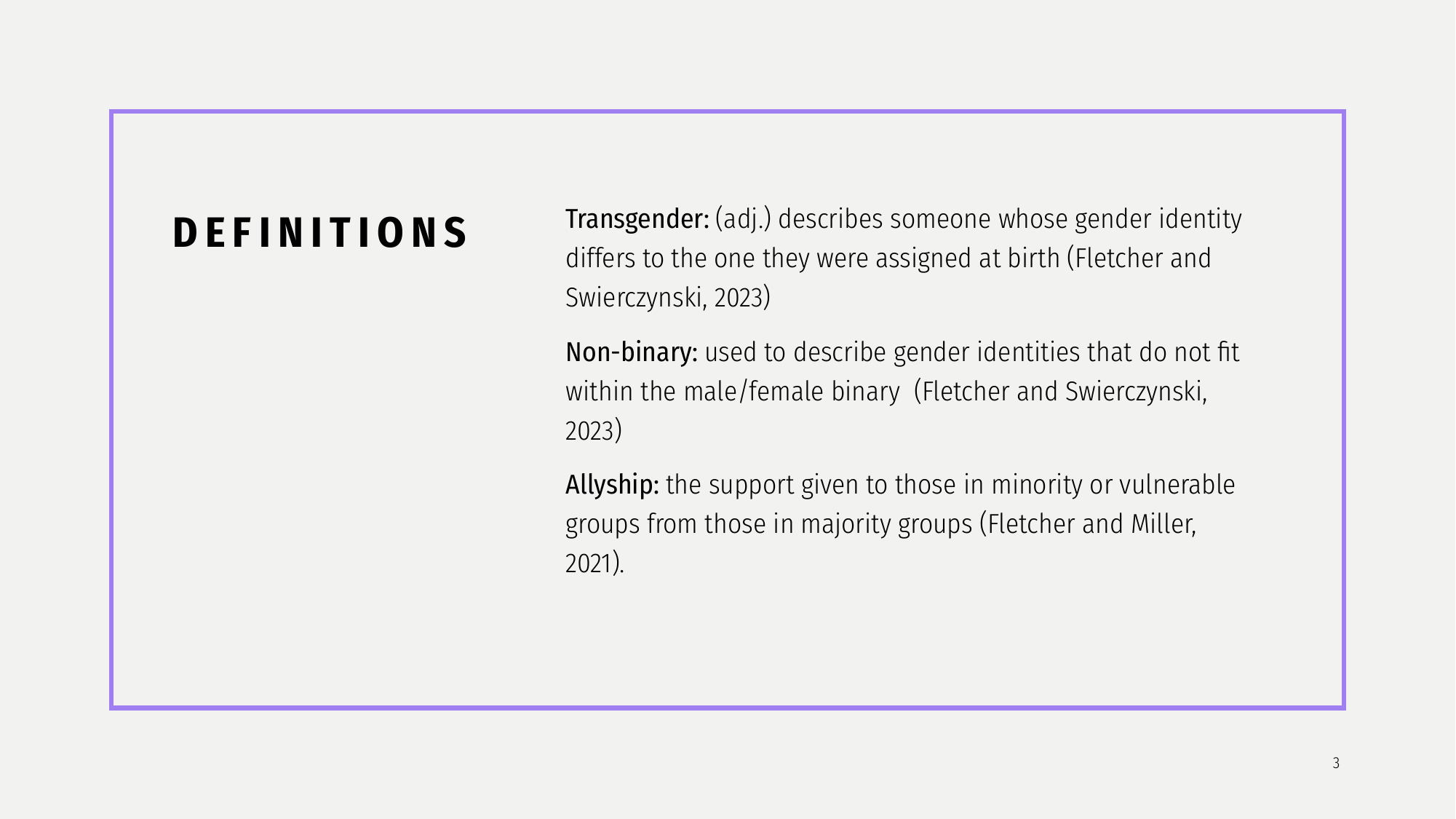

# Definitions
Transgender: (adj.) describes someone whose gender identity differs to the one they were assigned at birth (Fletcher and Swierczynski, 2023)
Non-binary: used to describe gender identities that do not fit within the male/female binary  (Fletcher and Swierczynski, 2023)
Allyship: the support given to those in minority or vulnerable groups from those in majority groups (Fletcher and Miller, 2021).
3